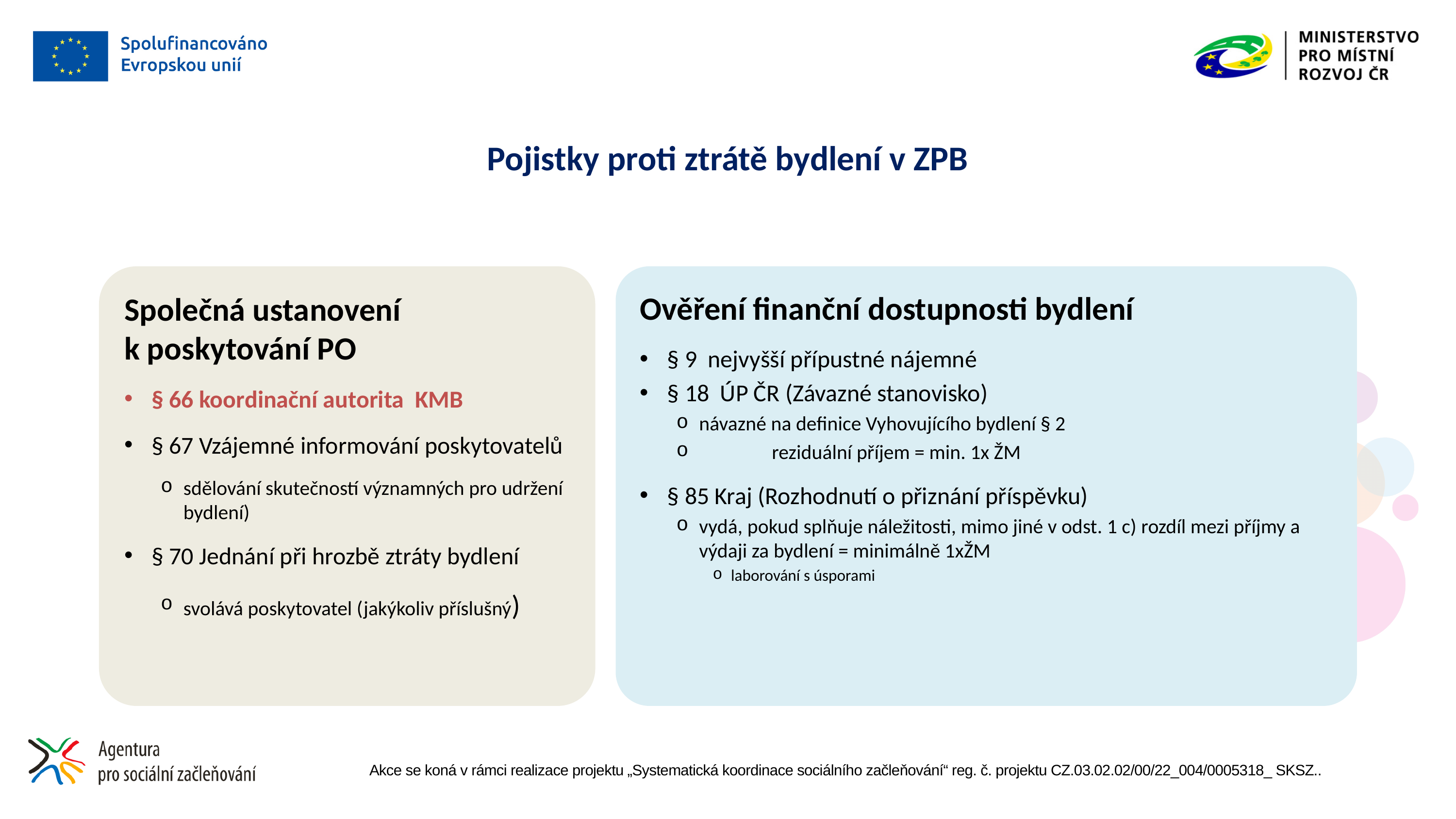

# Pojistky proti ztrátě bydlení v ZPB
Společná ustanovení
k poskytování PO
§ 66 koordinační autorita  KMB
§ 67 Vzájemné informování poskytovatelů
sdělování skutečností významných pro udržení bydlení)
§ 70 Jednání při hrozbě ztráty bydlení
svolává poskytovatel (jakýkoliv příslušný)

Ověření finanční dostupnosti bydlení
§ 9  nejvyšší přípustné nájemné
§ 18  ÚP ČR (Závazné stanovisko)
návazné na definice Vyhovujícího bydlení § 2
 	reziduální příjem = min. 1x ŽM
§ 85 Kraj (Rozhodnutí o přiznání příspěvku)
vydá, pokud splňuje náležitosti, mimo jiné v odst. 1 c) rozdíl mezi příjmy a výdaji za bydlení = minimálně 1xŽM
laborování s úsporami